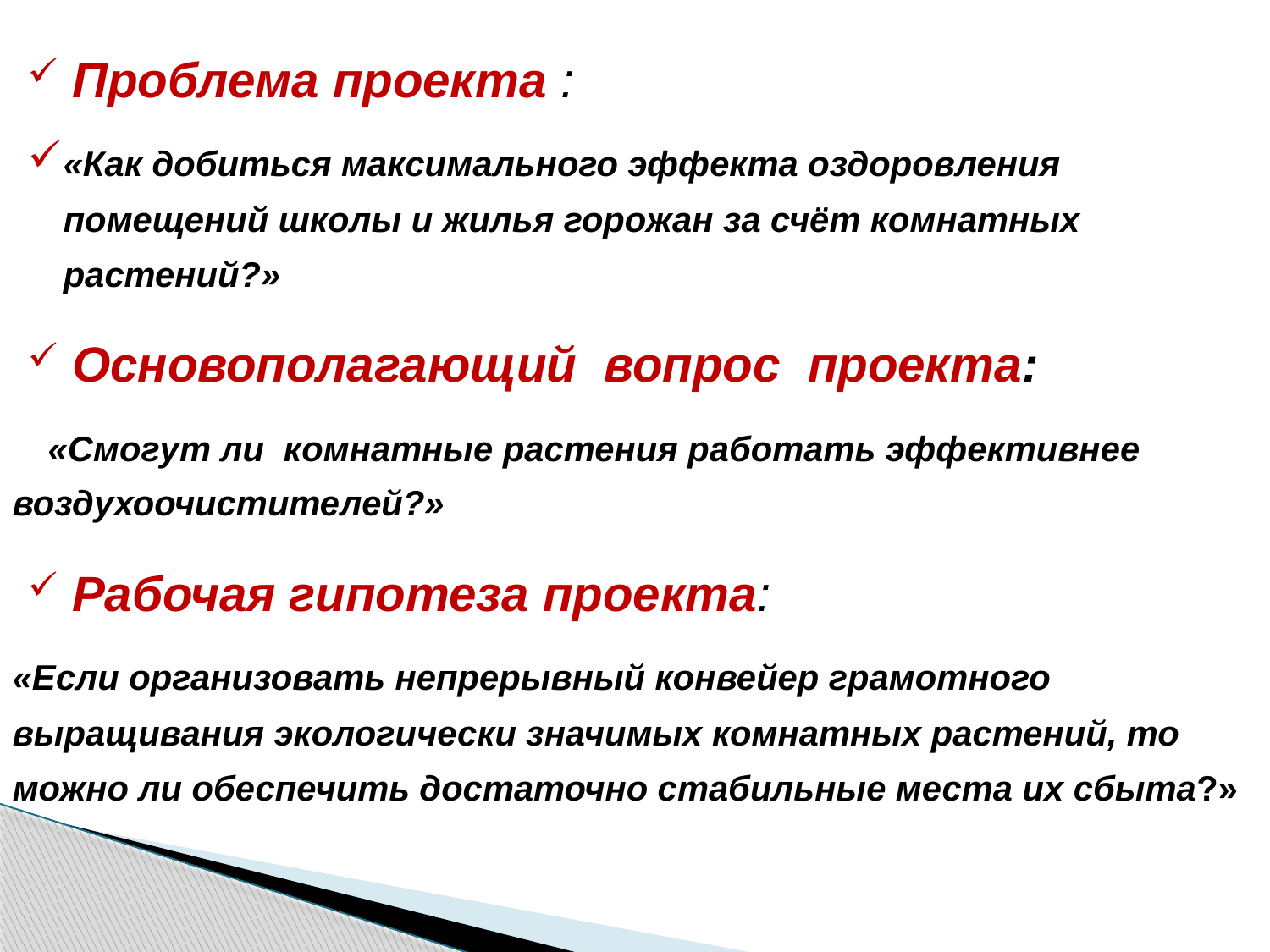

Проблема проекта :
«Как добиться максимального эффекта оздоровления помещений школы и жилья горожан за счёт комнатных растений?»
 Основополагающий  вопрос  проекта:
    «Смогут ли  комнатные растения работать эффективнее воздухоочистителей?»
 Рабочая гипотеза проекта:
«Если организовать непрерывный конвейер грамотного выращивания экологически значимых комнатных растений, то можно ли обеспечить достаточно стабильные места их сбыта?»